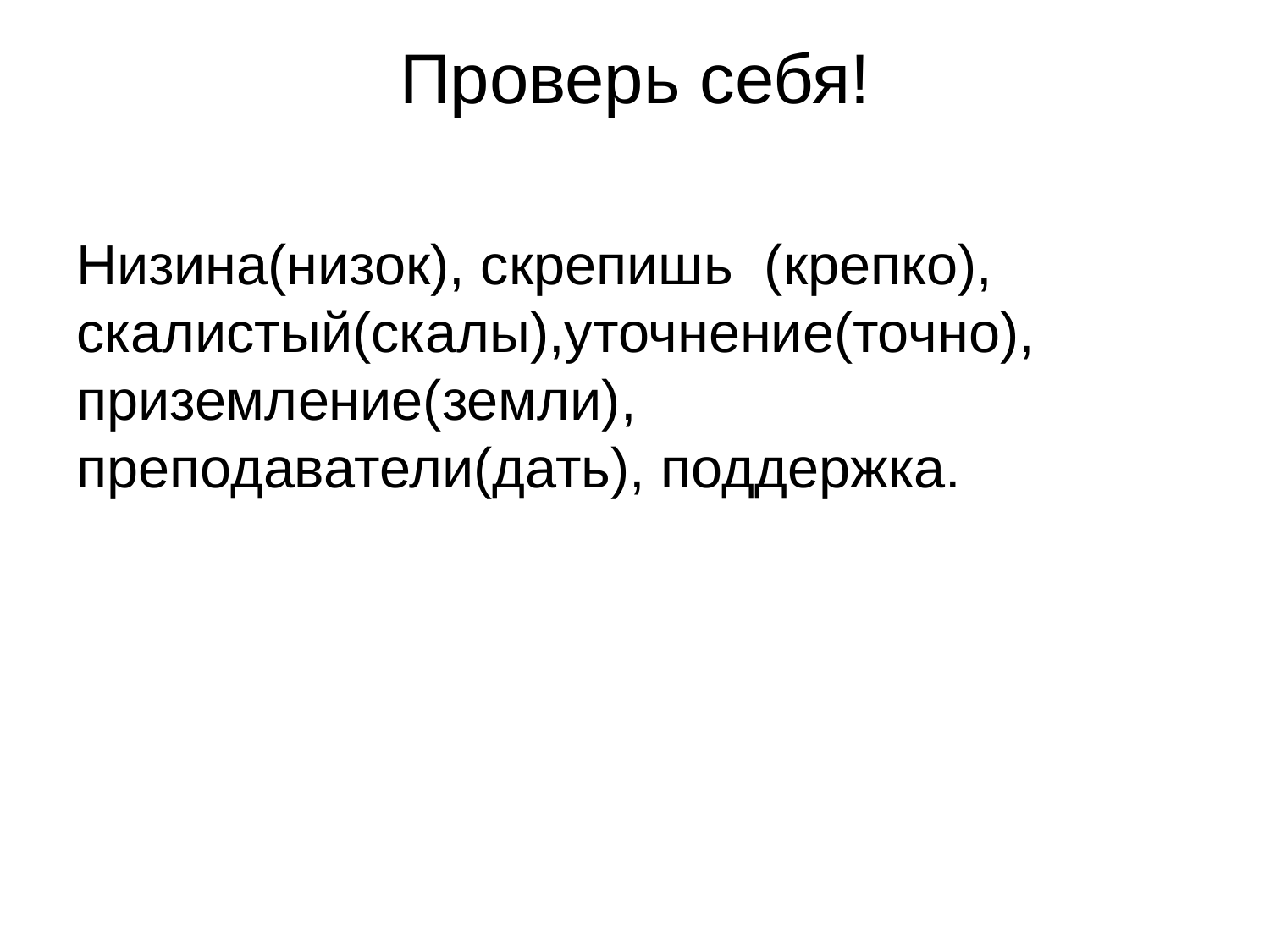

# Проверь себя!
Низина(низок), скрепишь  (крепко), скалистый(скалы),уточнение(точно), приземление(земли), преподаватели(дать), поддержка.